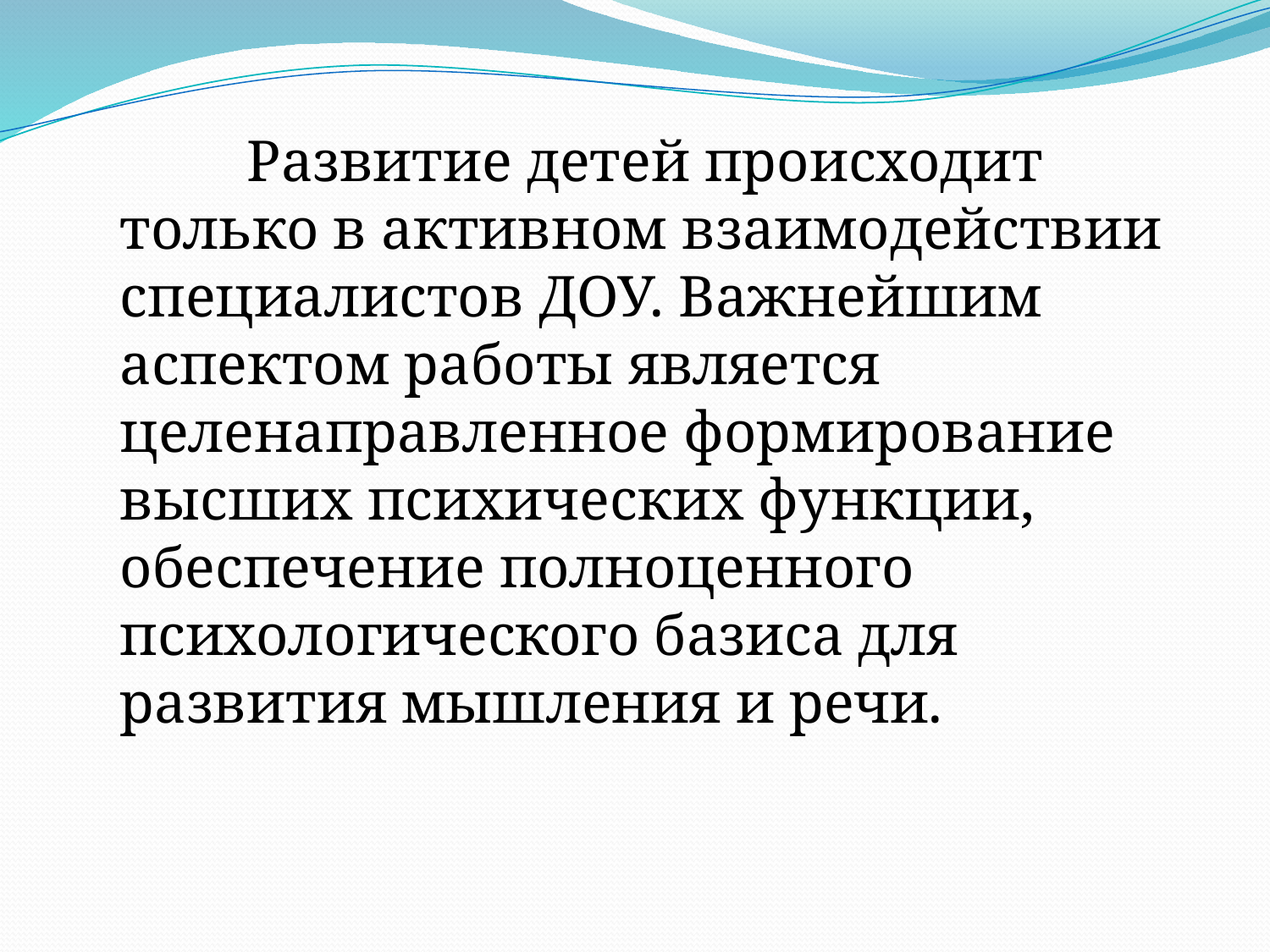

Развитие детей происходит только в активном взаимодействии специалистов ДОУ. Важнейшим аспектом работы является целенаправленное формирование высших психических функции, обеспечение полноценного психологического базиса для развития мышления и речи.